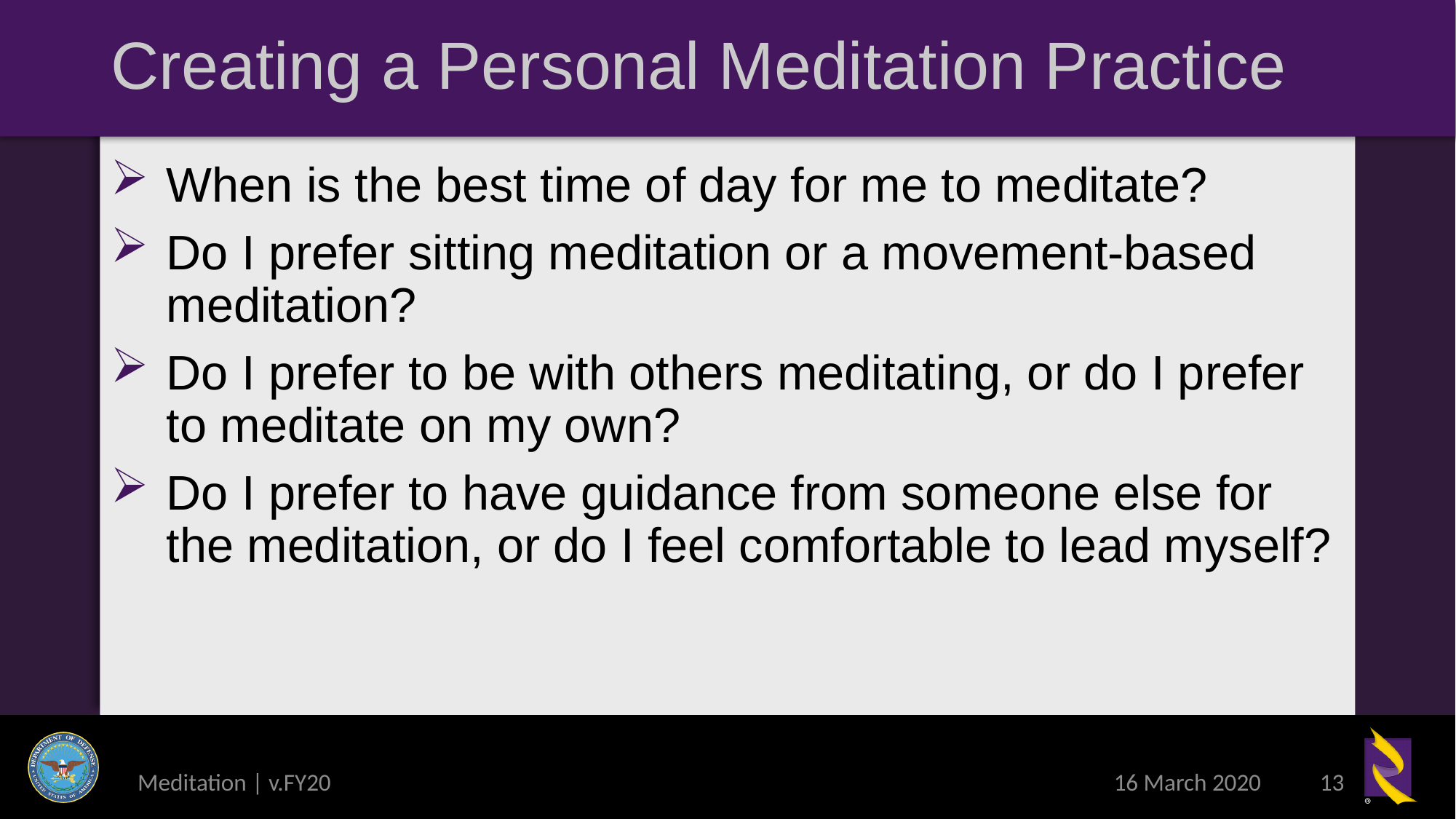

# Creating a Personal Meditation Practice
When is the best time of day for me to meditate?
Do I prefer sitting meditation or a movement-based meditation?
Do I prefer to be with others meditating, or do I prefer to meditate on my own?
Do I prefer to have guidance from someone else for the meditation, or do I feel comfortable to lead myself?
Meditation | v.FY20
16 March 2020
13